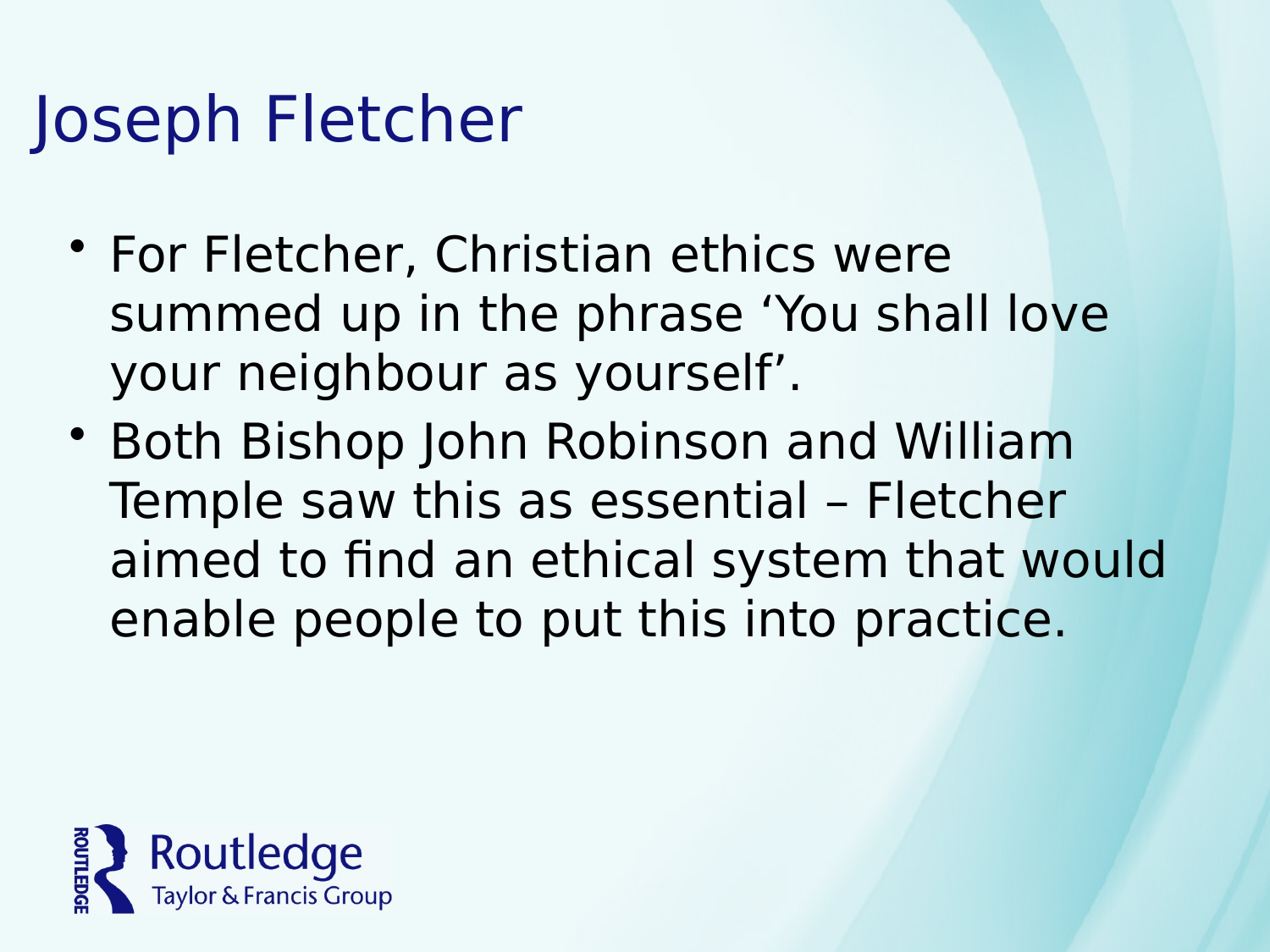

# Joseph Fletcher
For Fletcher, Christian ethics were summed up in the phrase ‘You shall love your neighbour as yourself’.
Both Bishop John Robinson and William Temple saw this as essential – Fletcher aimed to find an ethical system that would enable people to put this into practice.